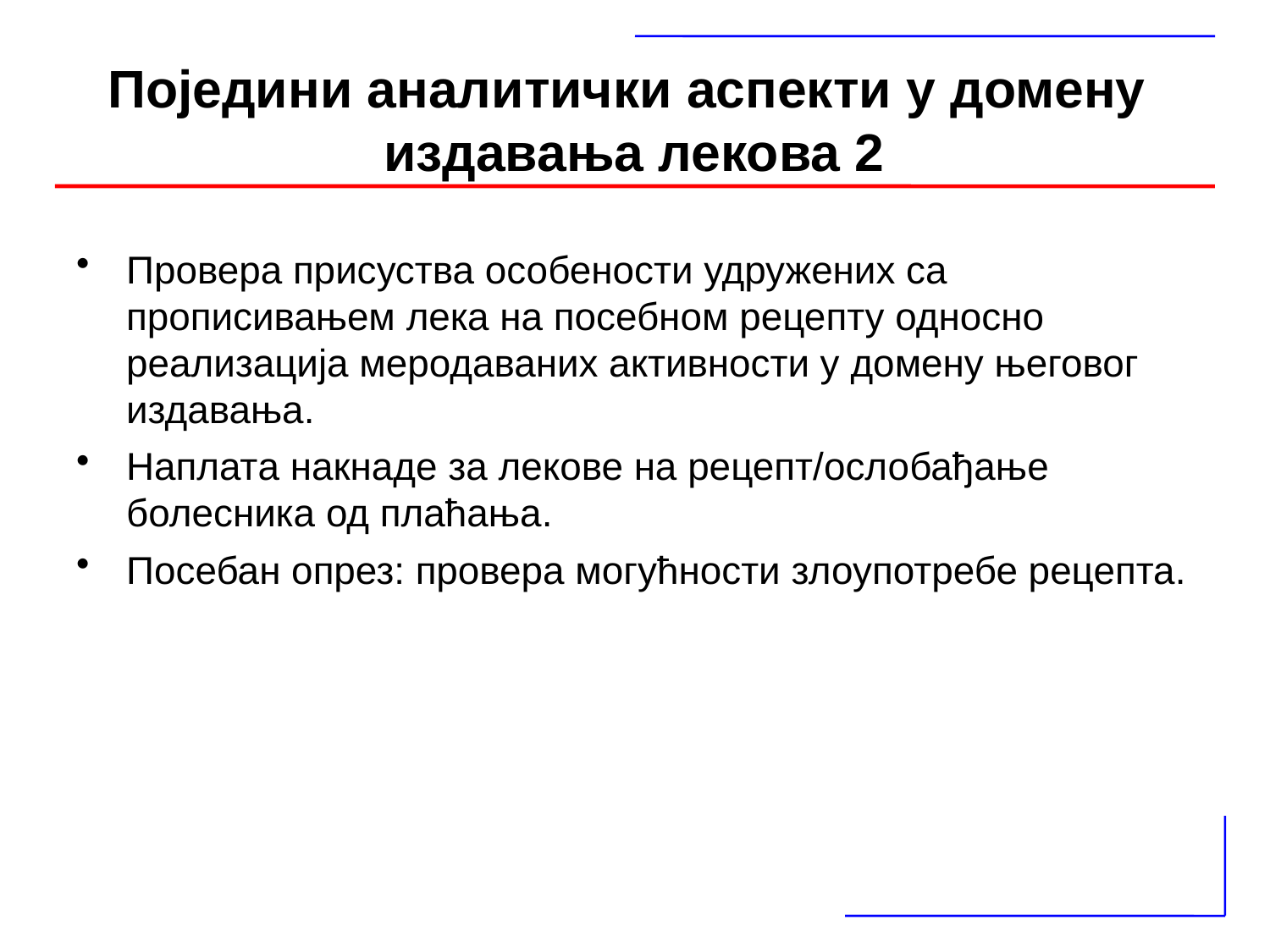

# Поједини аналитички аспекти у домену издавања лекова 2
Провера присуства особености удружених са прописивањем лекa на посебнoм рецепту односно реализација меродаваних активности у домену његовог издавања.
Наплата накнаде за лекове на рецепт/ослобађање болесника од плаћања.
Посебан опрез: провера могућности злоупотребе рецепта.